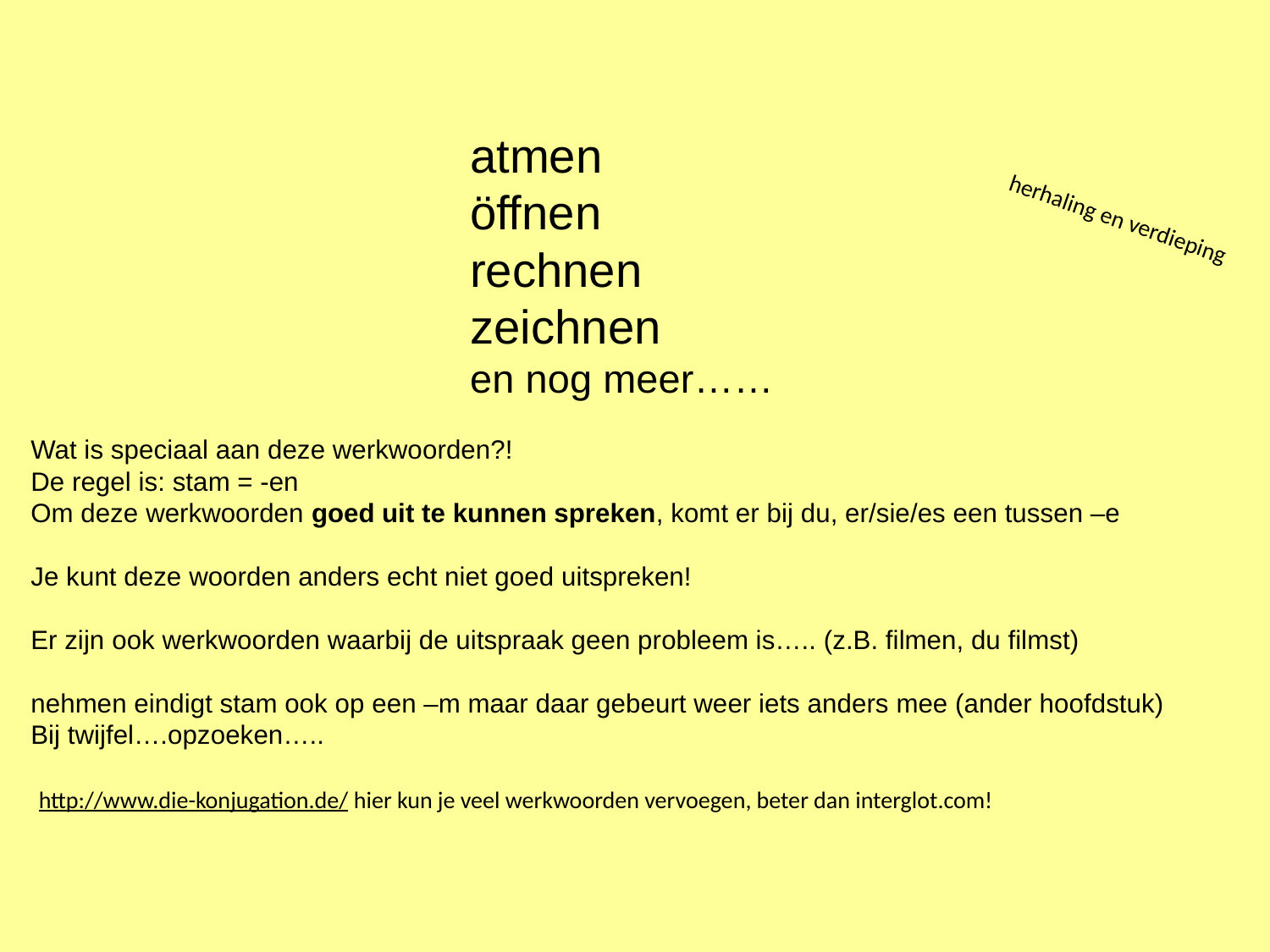

atmen
öffnen
rechnen
zeichnen
en nog meer……

Wat is speciaal aan deze werkwoorden?!
De regel is: stam = -en
Om deze werkwoorden goed uit te kunnen spreken, komt er bij du, er/sie/es een tussen –e

Je kunt deze woorden anders echt niet goed uitspreken!

Er zijn ook werkwoorden waarbij de uitspraak geen probleem is….. (z.B. filmen, du filmst)

nehmen eindigt stam ook op een –m maar daar gebeurt weer iets anders mee (ander hoofdstuk)
Bij twijfel….opzoeken…..
herhaling en verdieping
http://www.die-konjugation.de/ hier kun je veel werkwoorden vervoegen, beter dan interglot.com!